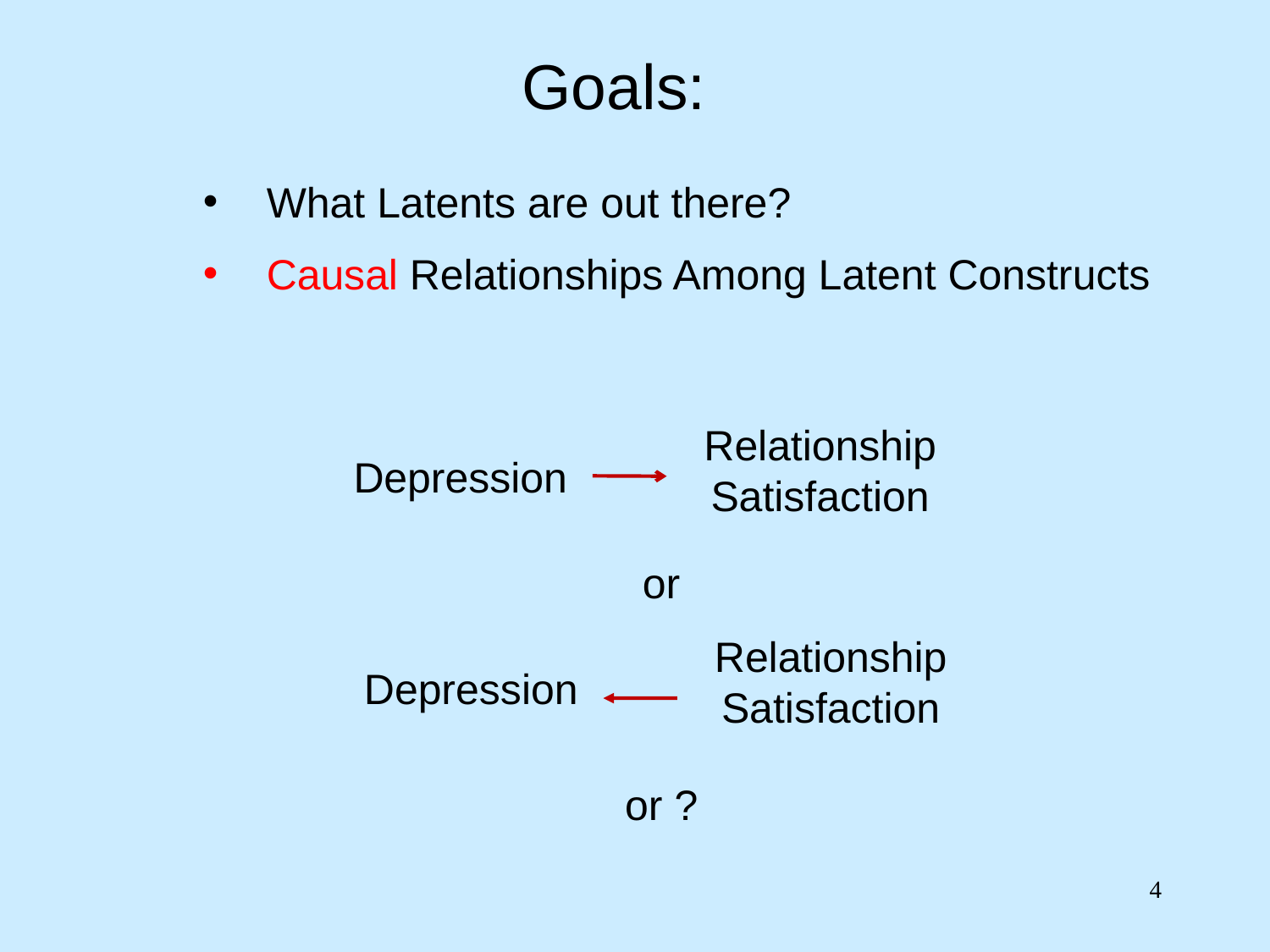

# Goals:
What Latents are out there?
Causal Relationships Among Latent Constructs
Relationship
Satisfaction
Depression
or
Relationship
Satisfaction
Depression
or ?
4